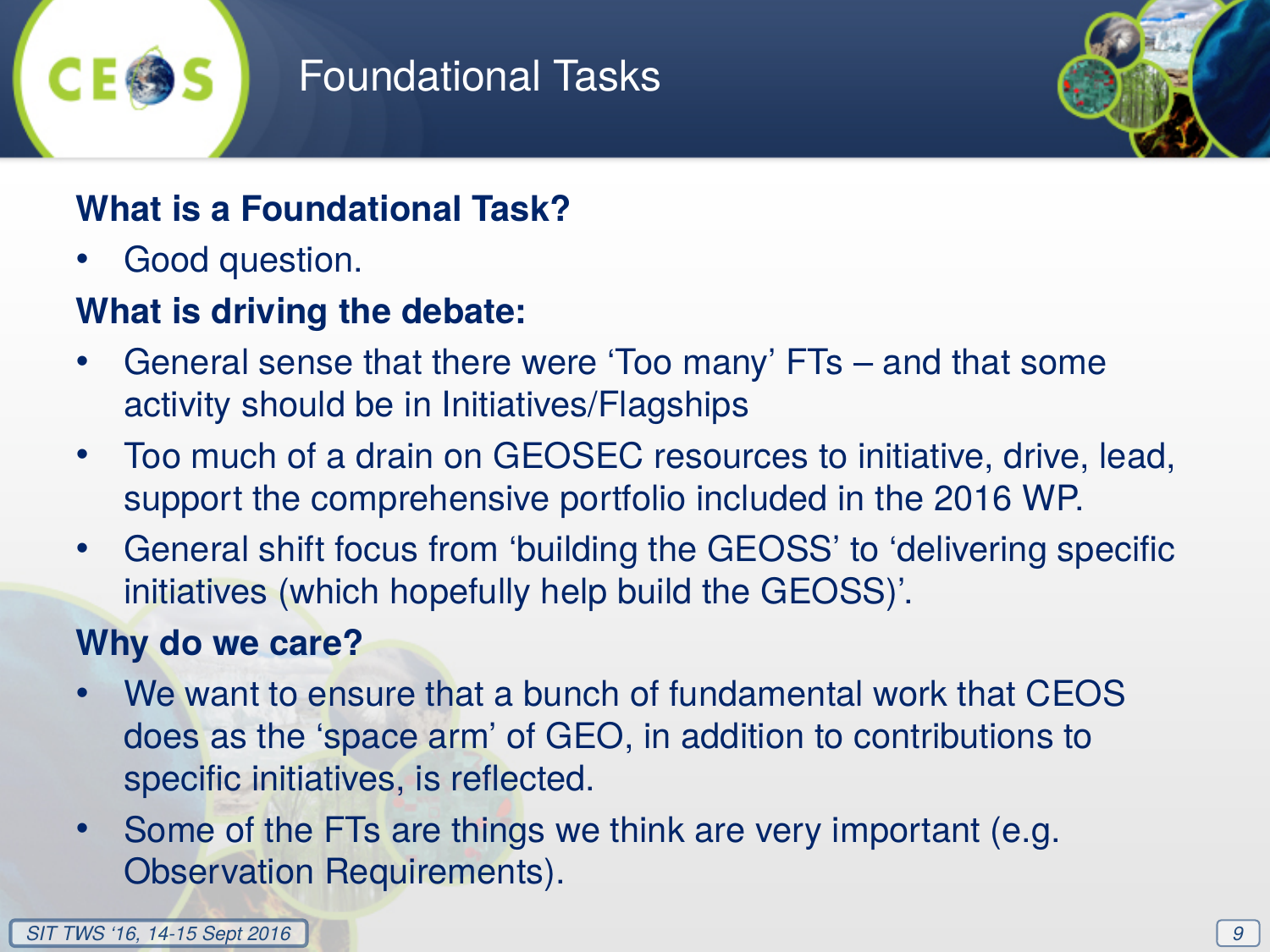

Foundational Tasks
What is a Foundational Task?
Good question.
What is driving the debate:
General sense that there were ‘Too many’ FTs – and that some activity should be in Initiatives/Flagships
Too much of a drain on GEOSEC resources to initiative, drive, lead, support the comprehensive portfolio included in the 2016 WP.
General shift focus from ‘building the GEOSS’ to ‘delivering specific initiatives (which hopefully help build the GEOSS)’.
Why do we care?
We want to ensure that a bunch of fundamental work that CEOS does as the ‘space arm’ of GEO, in addition to contributions to specific initiatives, is reflected.
Some of the FTs are things we think are very important (e.g. Observation Requirements).

9